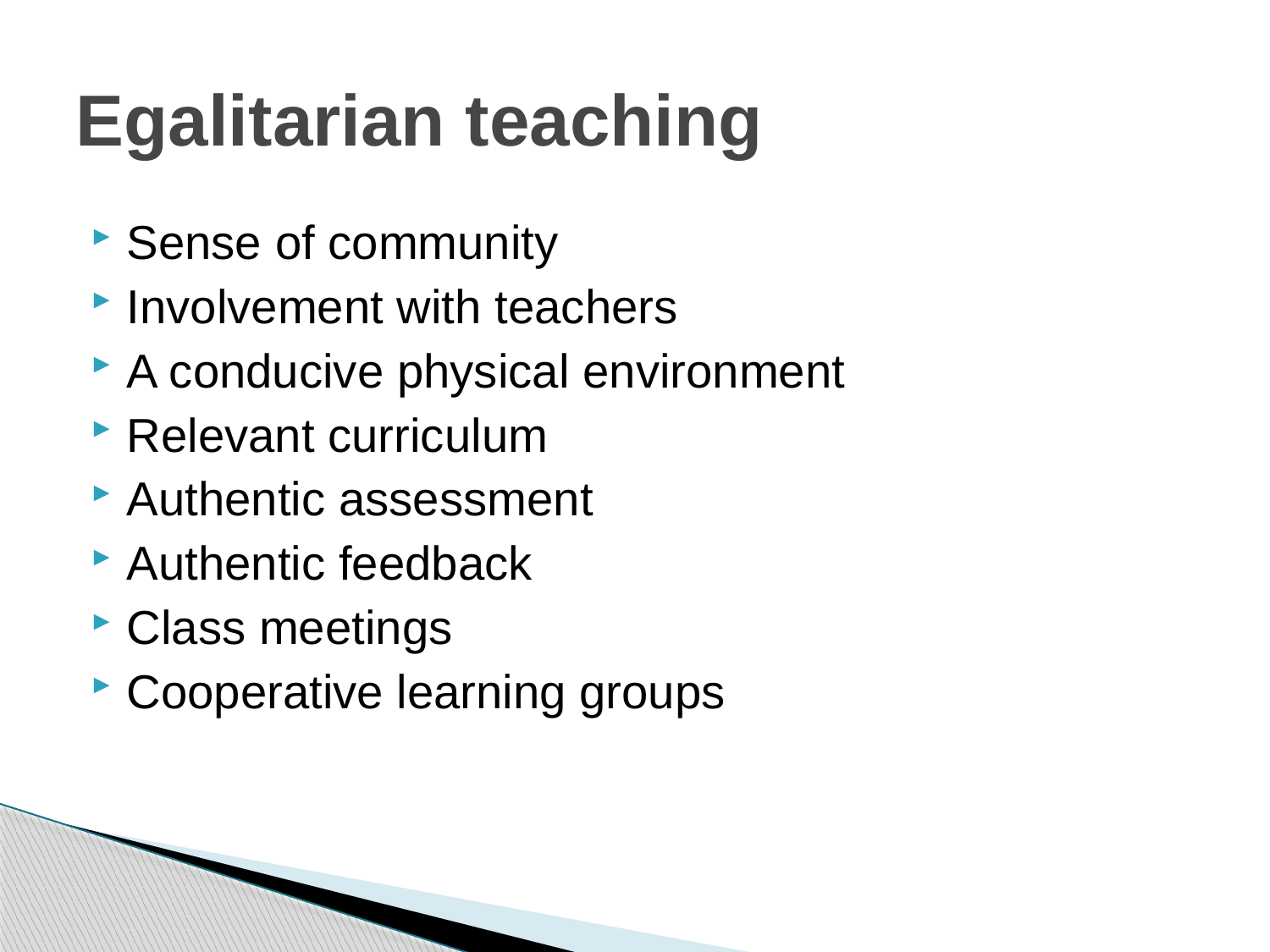

# Egalitarian teaching
Sense of community
Involvement with teachers
A conducive physical environment
Relevant curriculum
Authentic assessment
Authentic feedback
Class meetings
Cooperative learning groups